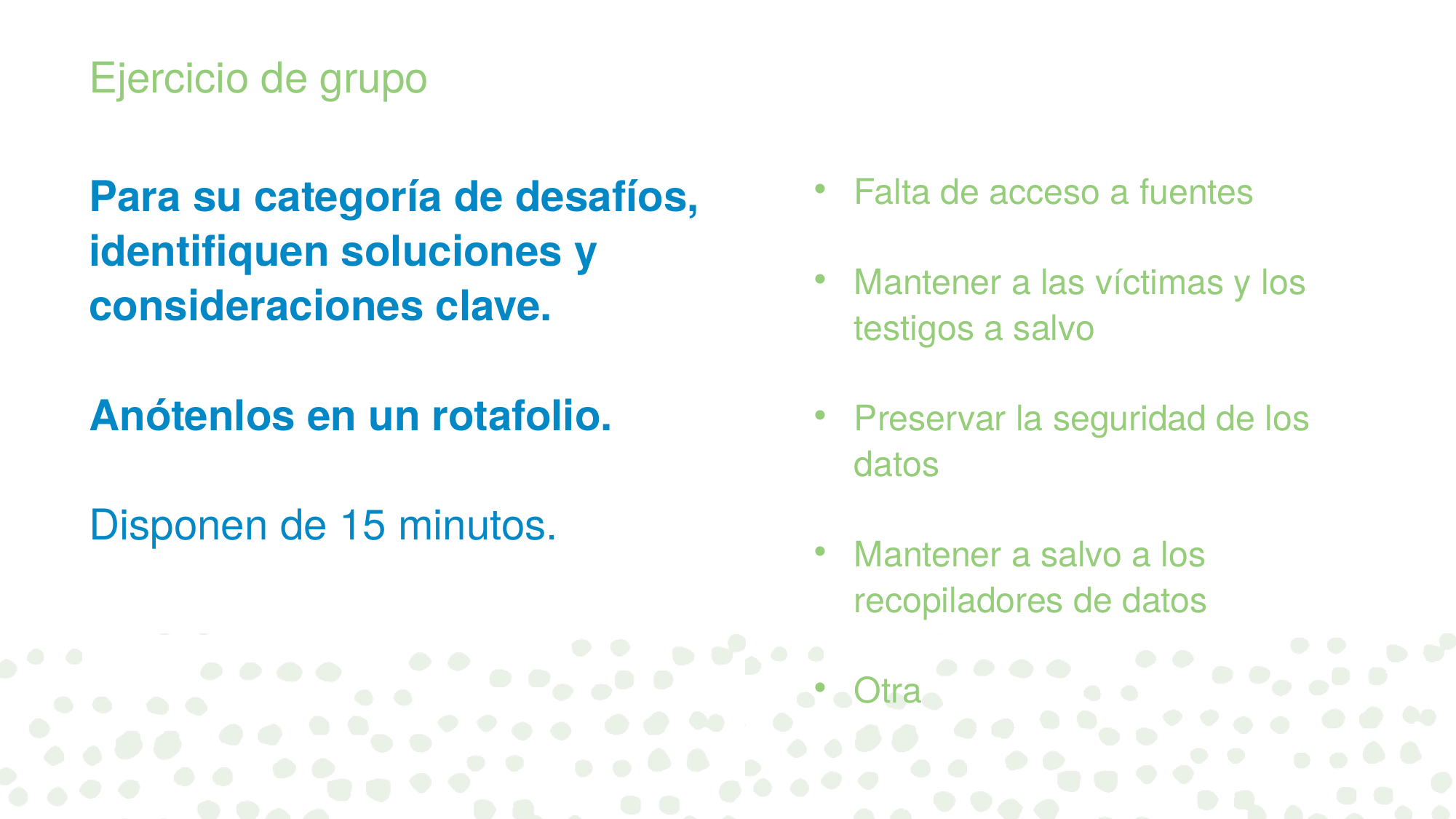

# Ejercicio de grupo
Falta de acceso a fuentes

Mantener a las víctimas y los testigos a salvo

Preservar la seguridad de los datos

Mantener a salvo a los recopiladores de datos

Otra
Para su categoría de desafíos, identifiquen soluciones y consideraciones clave.

Anótenlos en un rotafolio.

Disponen de 15 minutos.